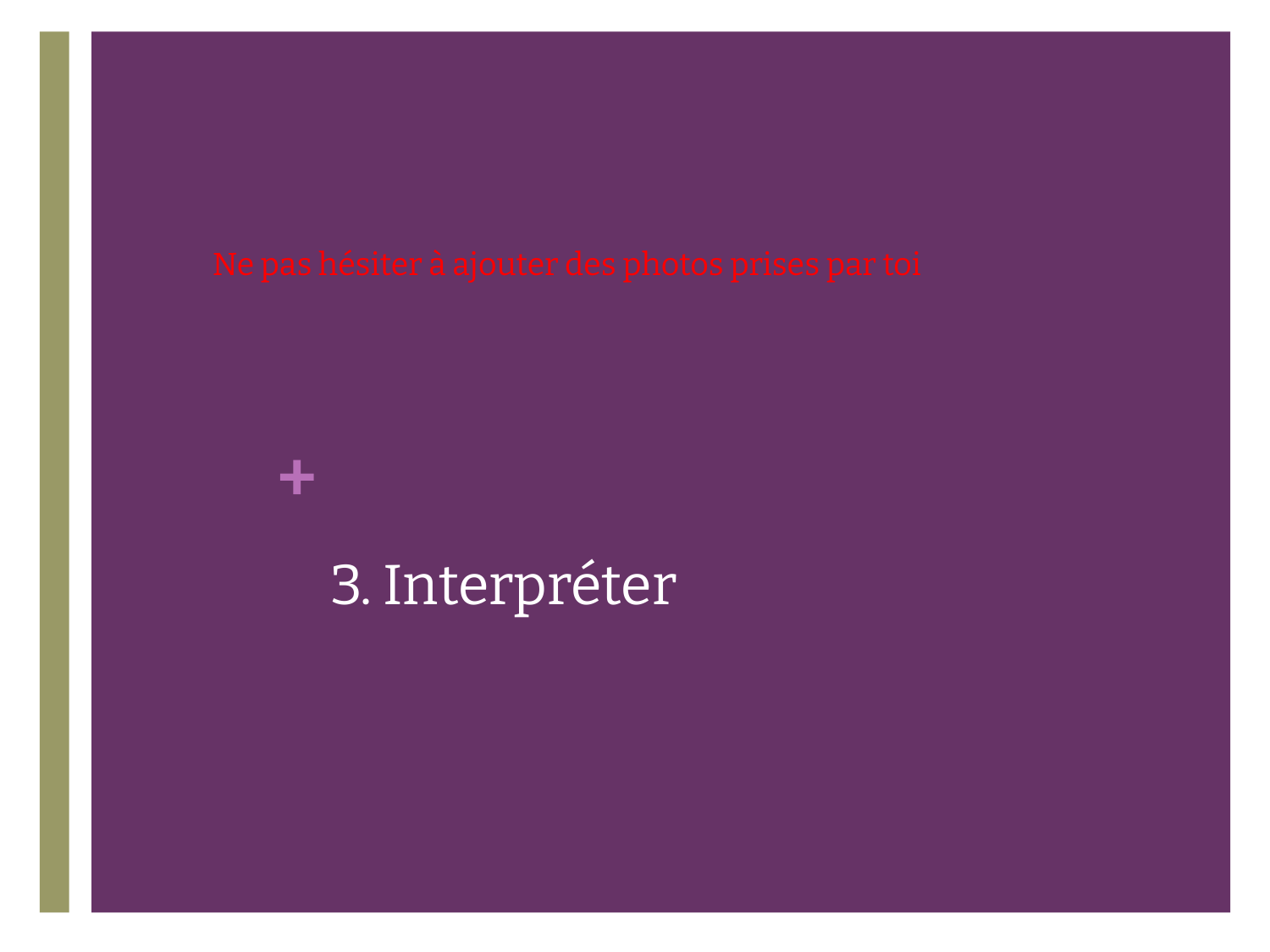

Ne pas hésiter à ajouter des photos prises par toi
# 3. Interpréter